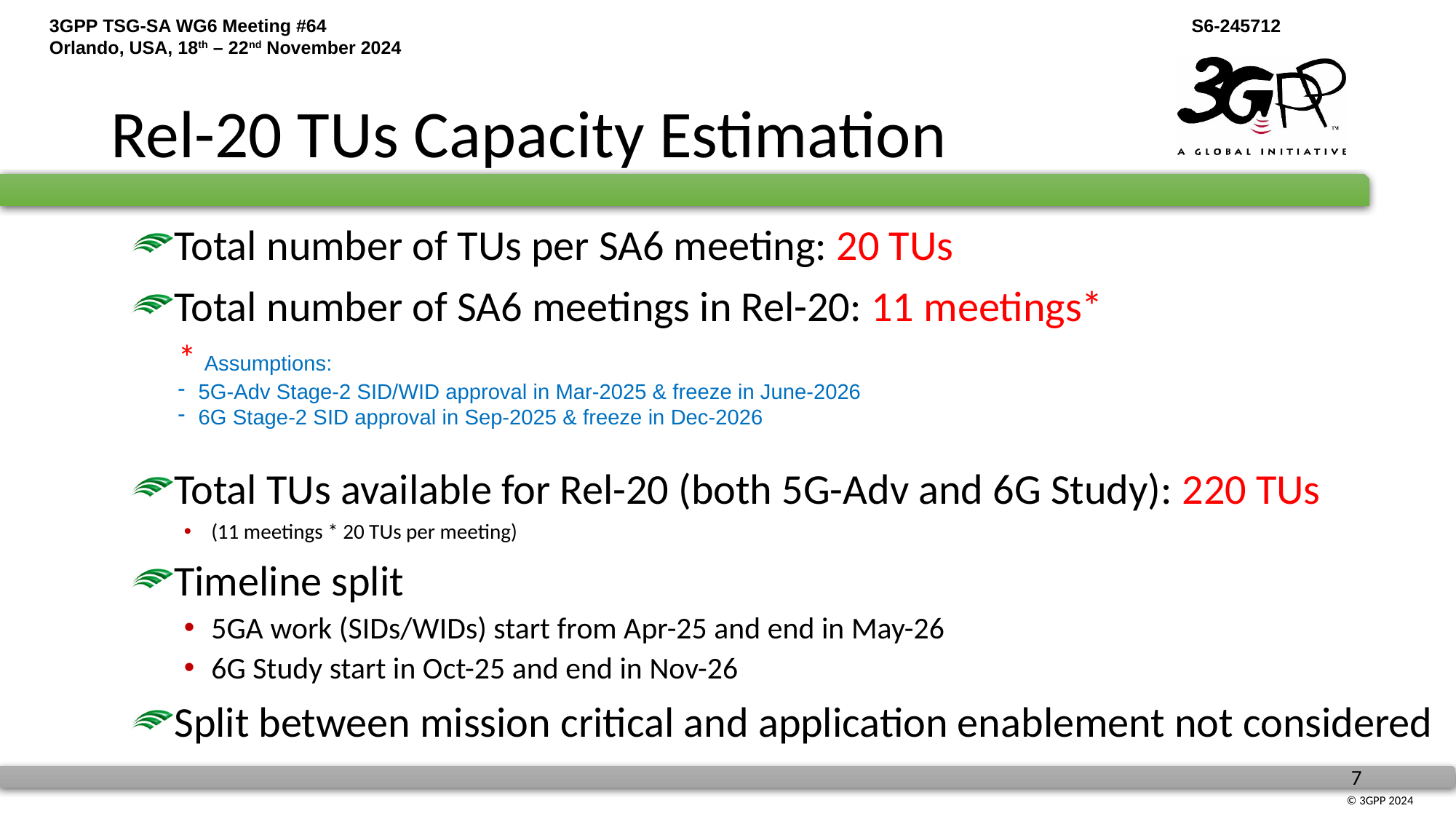

# Rel-20 TUs Capacity Estimation
Total number of TUs per SA6 meeting: 20 TUs
Total number of SA6 meetings in Rel-20: 11 meetings*

Total TUs available for Rel-20 (both 5G-Adv and 6G Study): 220 TUs
(11 meetings * 20 TUs per meeting)
Timeline split
5GA work (SIDs/WIDs) start from Apr-25 and end in May-26
6G Study start in Oct-25 and end in Nov-26
Split between mission critical and application enablement not considered
* Assumptions:
5G-Adv Stage-2 SID/WID approval in Mar-2025 & freeze in June-2026
6G Stage-2 SID approval in Sep-2025 & freeze in Dec-2026